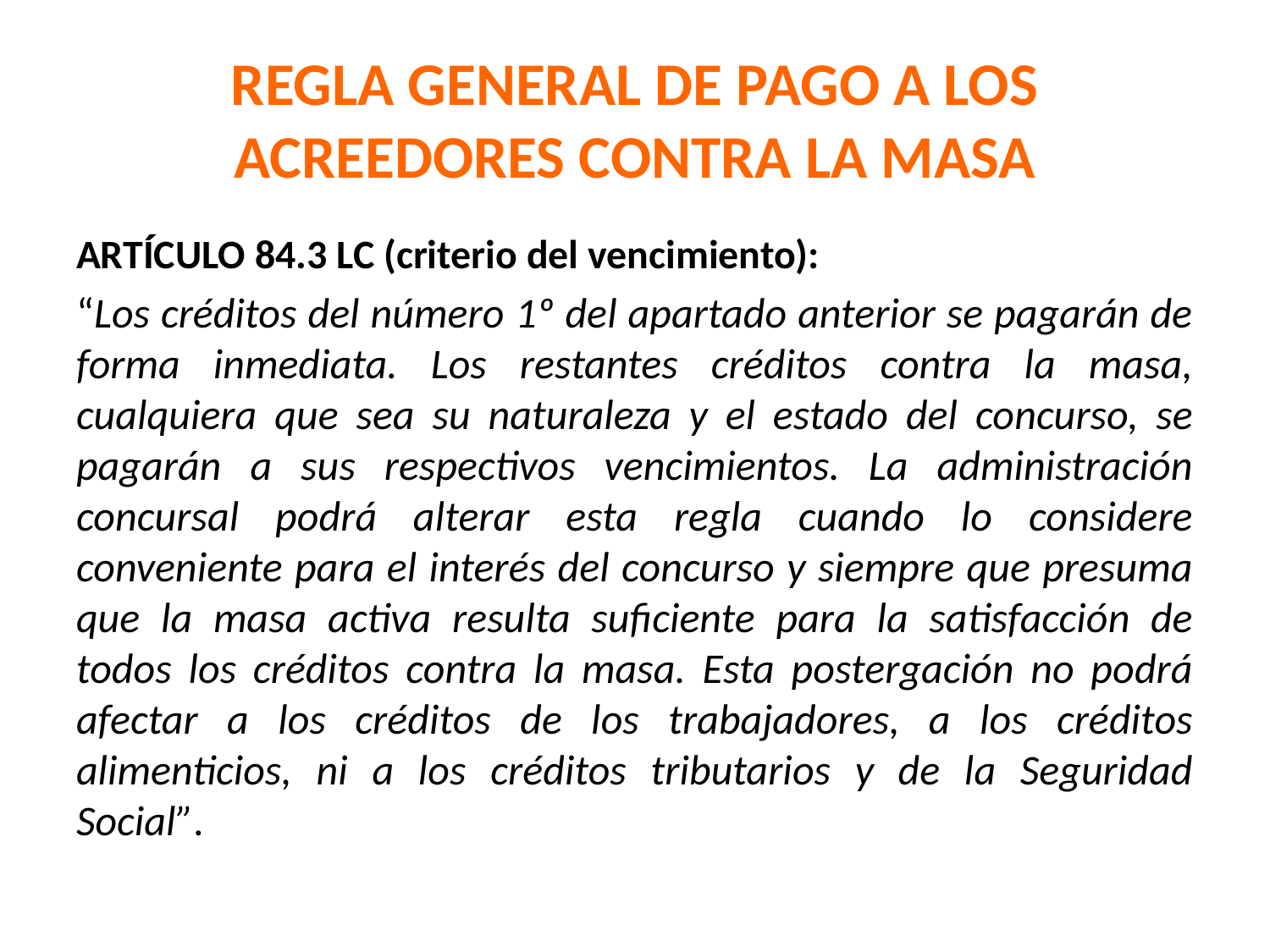

# REGLA GENERAL DE PAGO A LOS ACREEDORES CONTRA LA MASA
ARTÍCULO 84.3 LC (criterio del vencimiento):
“Los créditos del número 1º del apartado anterior se pagarán de forma inmediata. Los restantes créditos contra la masa, cualquiera que sea su naturaleza y el estado del concurso, se pagarán a sus respectivos vencimientos. La administración concursal podrá alterar esta regla cuando lo considere conveniente para el interés del concurso y siempre que presuma que la masa activa resulta suficiente para la satisfacción de todos los créditos contra la masa. Esta postergación no podrá afectar a los créditos de los trabajadores, a los créditos alimenticios, ni a los créditos tributarios y de la Seguridad Social”.